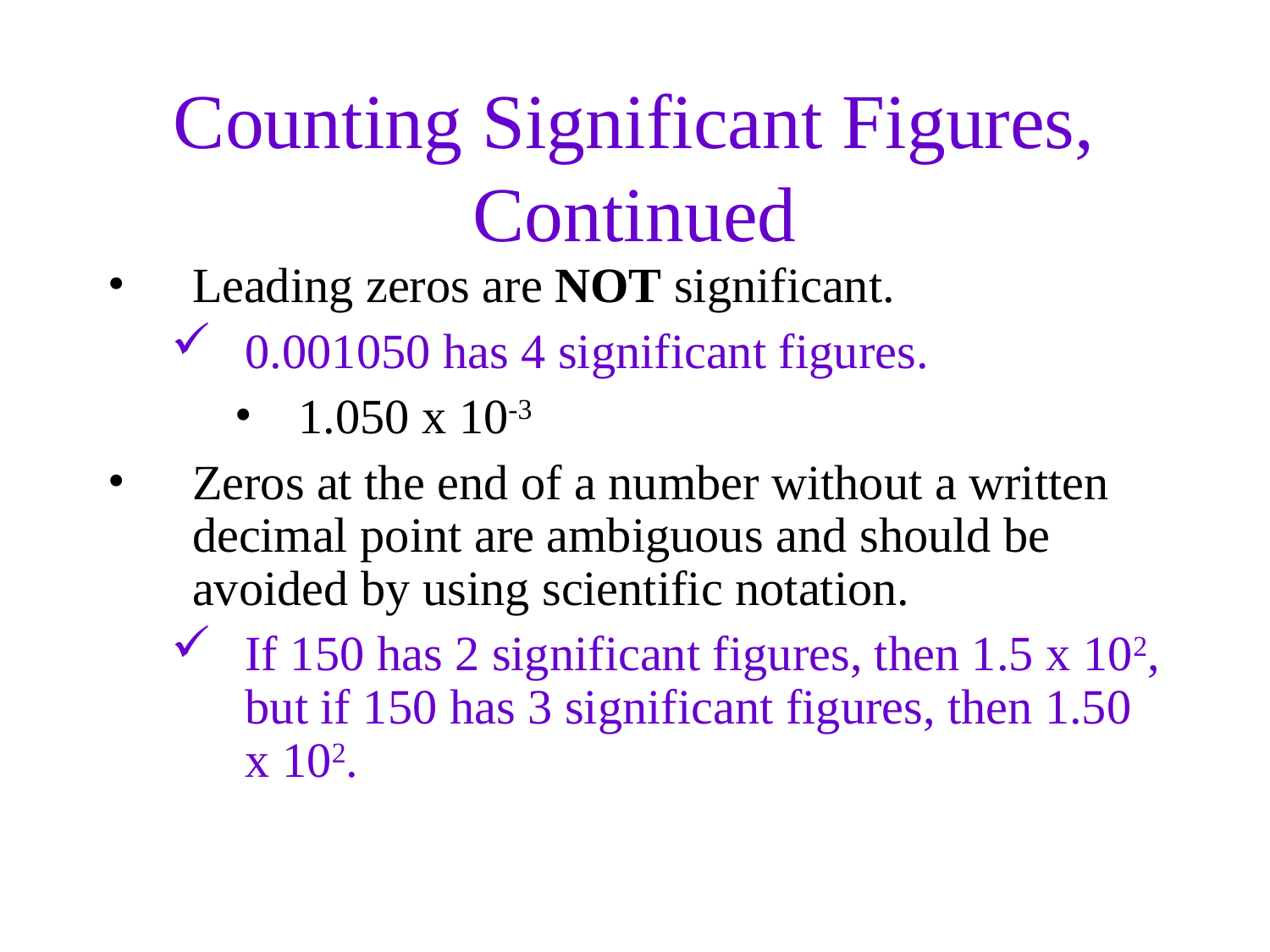

Counting Significant Figures, Continued
Leading zeros are NOT significant.
0.001050 has 4 significant figures.
1.050 x 10-3
Zeros at the end of a number without a written decimal point are ambiguous and should be avoided by using scientific notation.
If 150 has 2 significant figures, then 1.5 x 102, but if 150 has 3 significant figures, then 1.50 x 102.